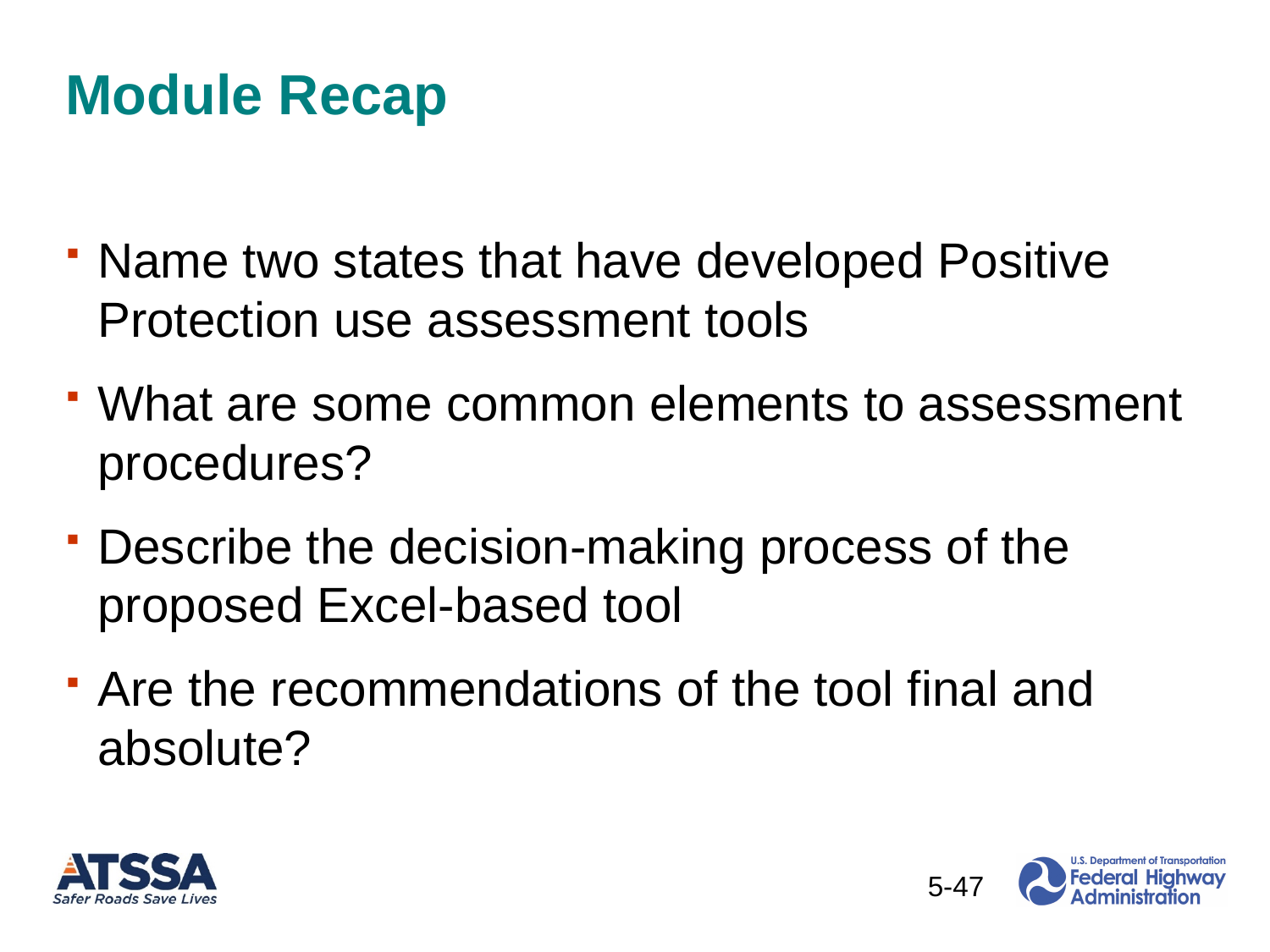

# Module Recap
Name two states that have developed Positive Protection use assessment tools
What are some common elements to assessment procedures?
Describe the decision-making process of the proposed Excel-based tool
Are the recommendations of the tool final and absolute?